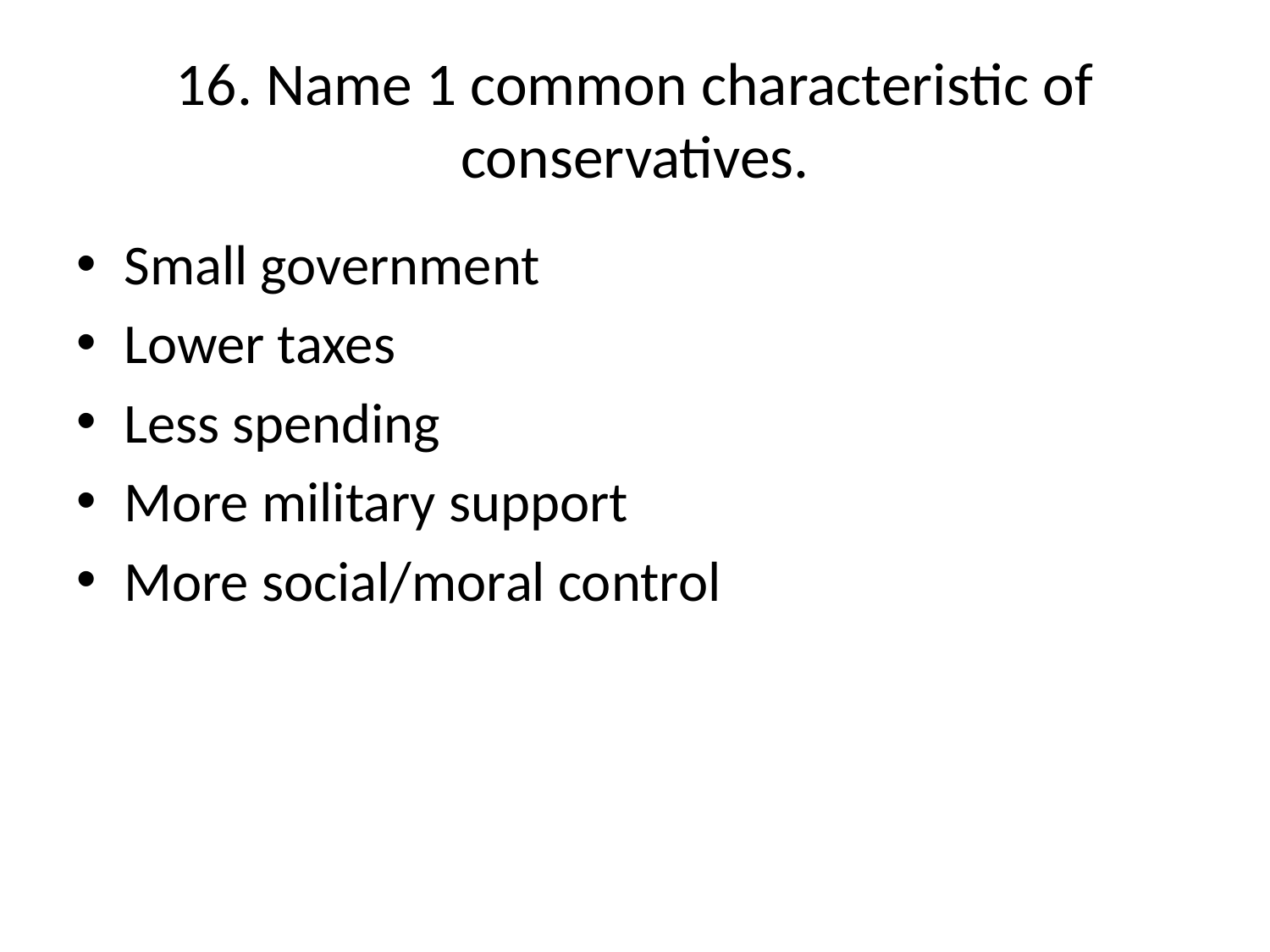

# 16. Name 1 common characteristic of conservatives.
Small government
Lower taxes
Less spending
More military support
More social/moral control